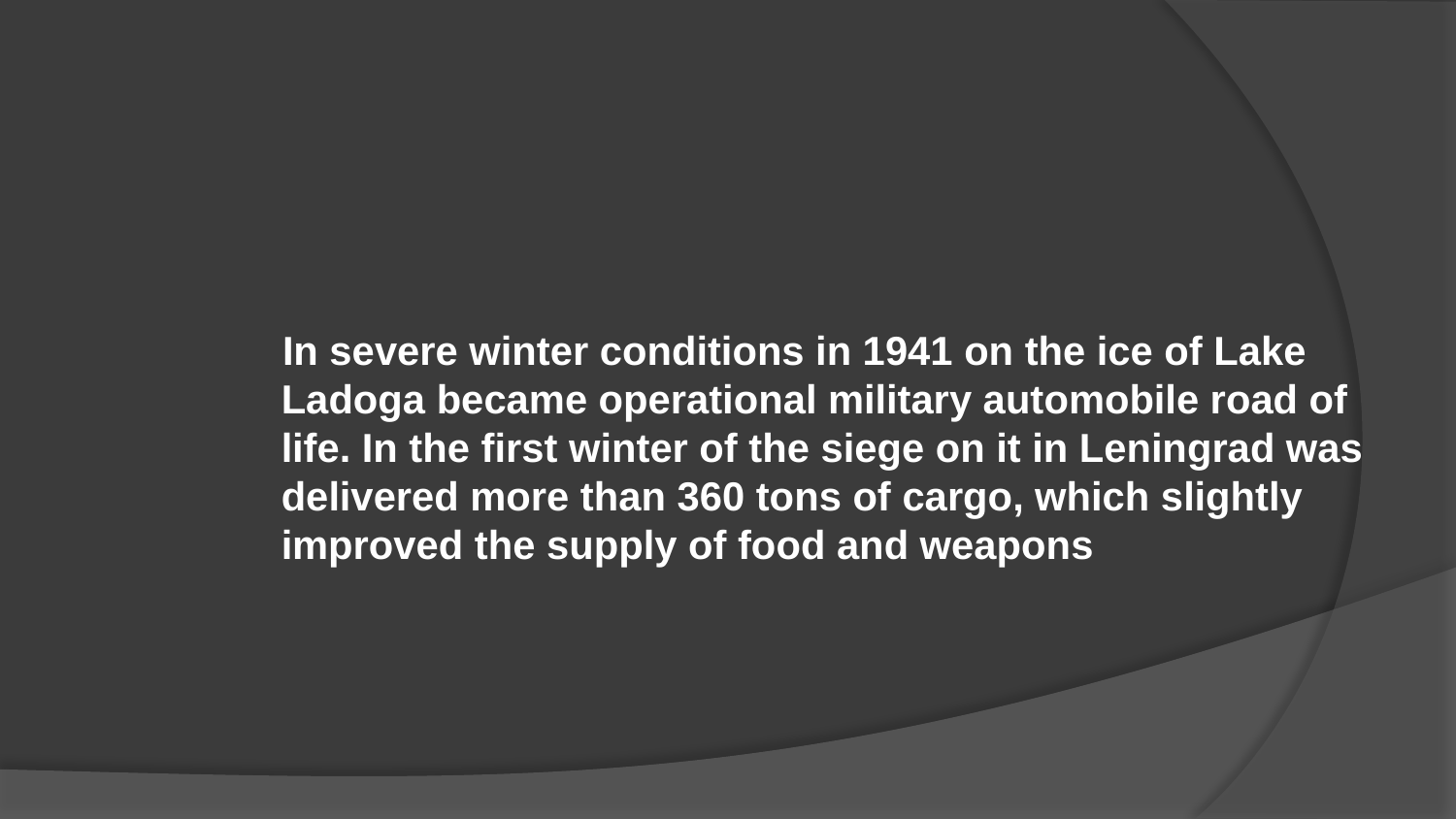

In severe winter conditions in 1941 on the ice of Lake Ladoga became operational military automobile road of life. In the first winter of the siege on it in Leningrad was delivered more than 360 tons of cargo, which slightly improved the supply of food and weapons